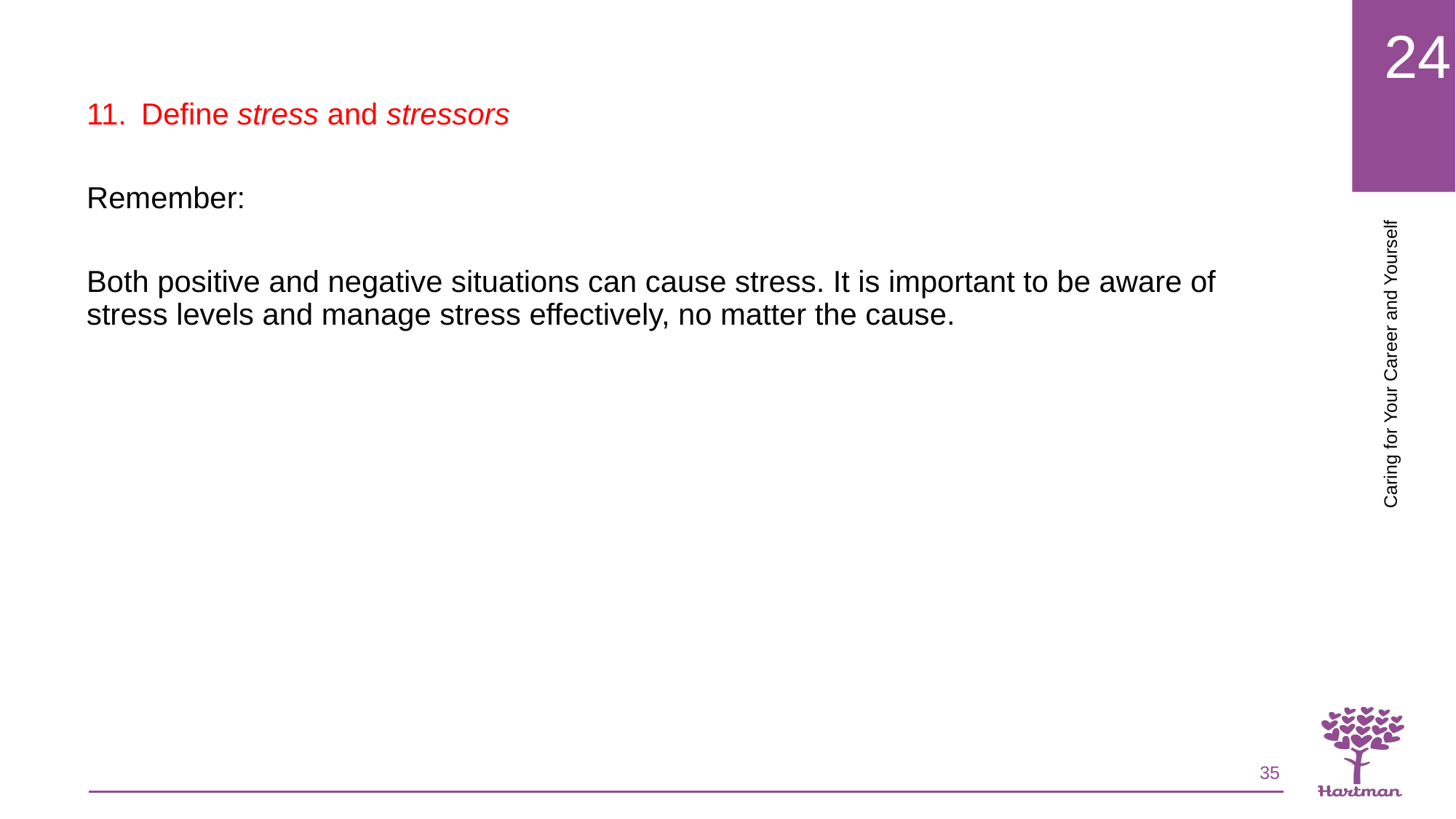

Define stress and stressors

Remember:

Both positive and negative situations can cause stress. It is important to be aware of stress levels and manage stress effectively, no matter the cause.

35